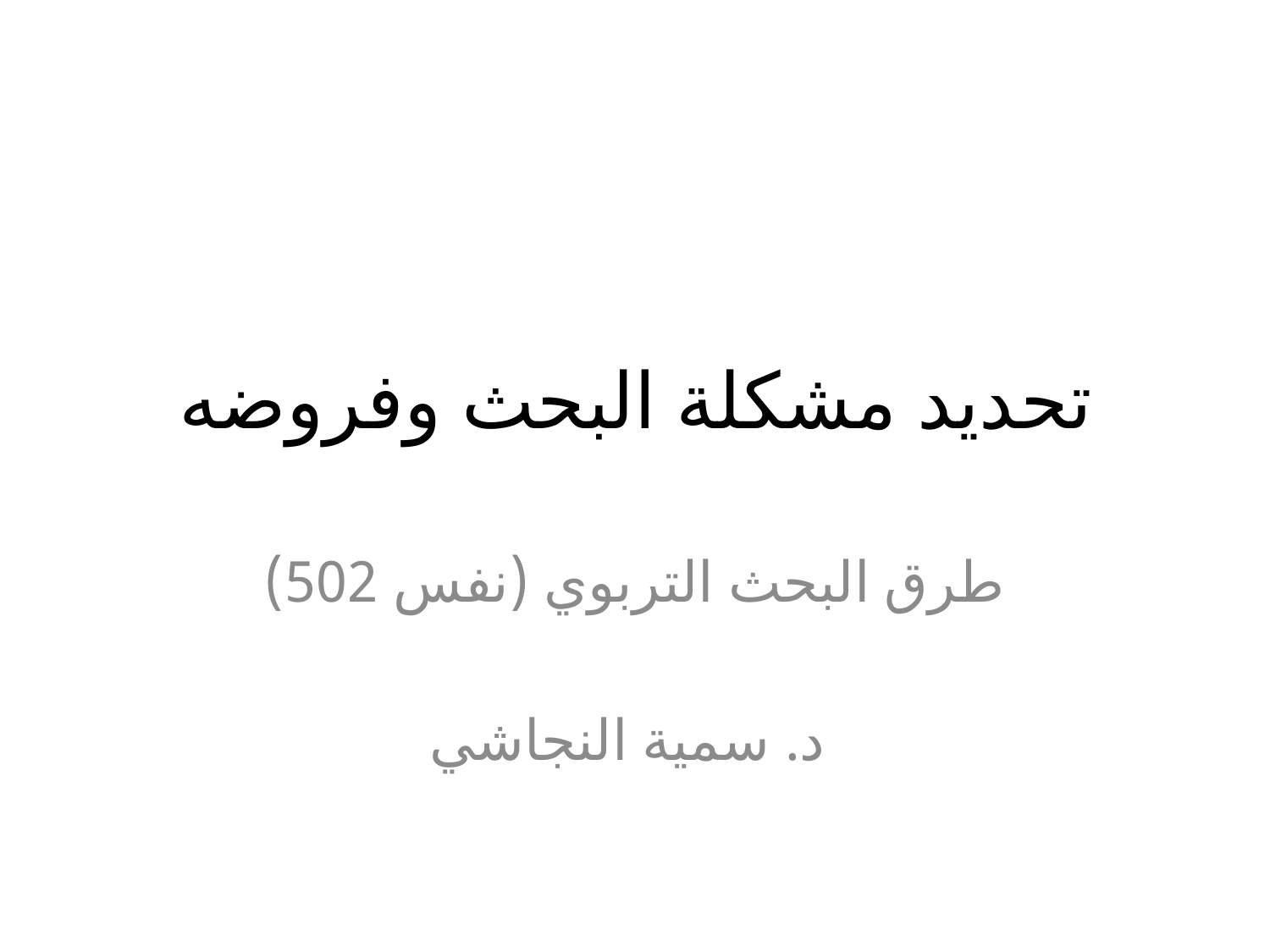

# تحديد مشكلة البحث وفروضه
طرق البحث التربوي (نفس 502)

د. سمية النجاشي